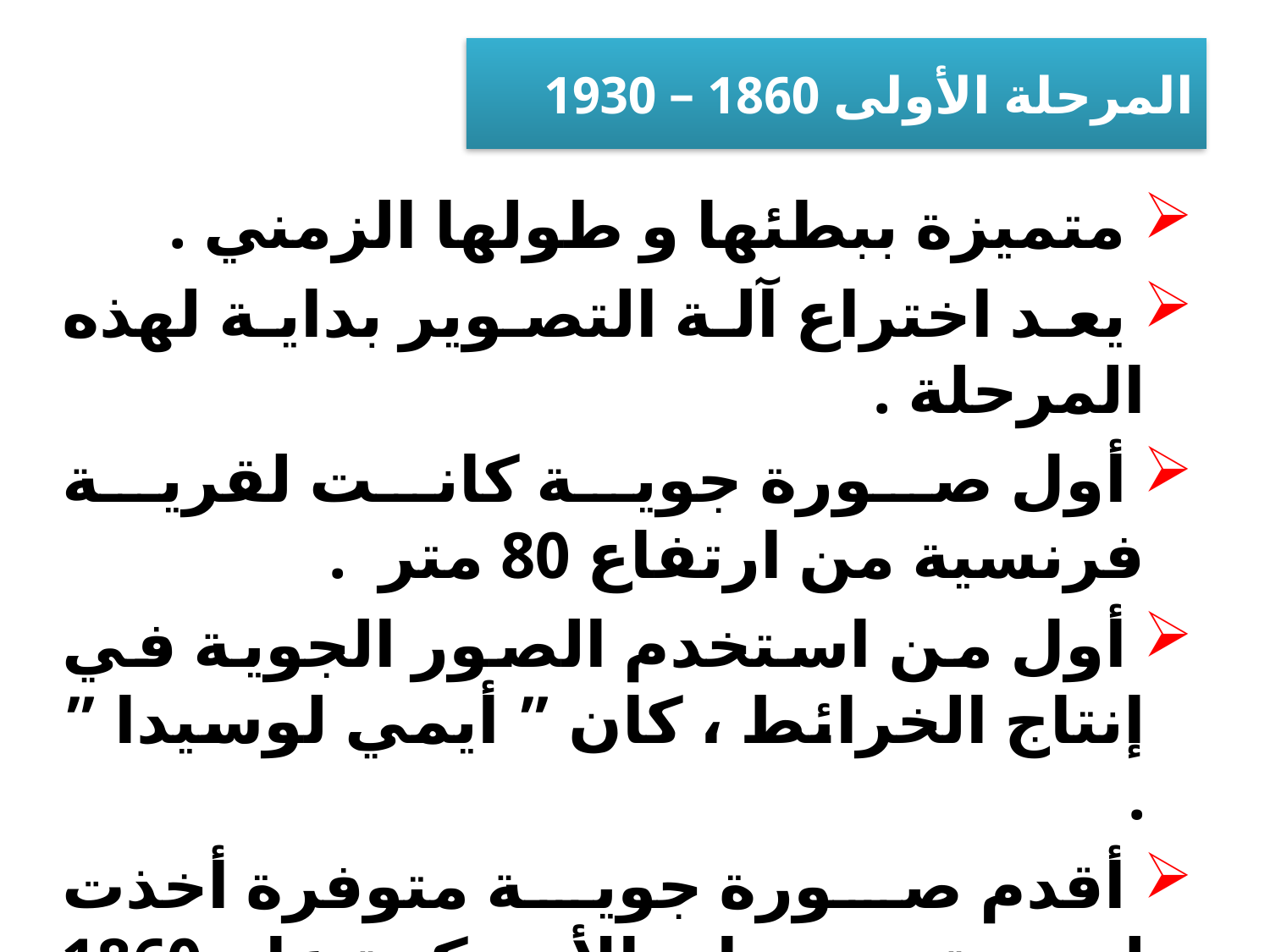

# المرحلة الأولى 1860 – 1930
 متميزة ببطئها و طولها الزمني .
 يعد اختراع آلة التصوير بداية لهذه المرحلة .
 أول صورة جوية كانت لقرية فرنسية من ارتفاع 80 متر  .
 أول من استخدم الصور الجوية في إنتاج الخرائط ، كان ” أيمي لوسيدا ” .
 أقدم صورة جوية متوفرة أخذت لمدينة بوسطن الأمريكية عام 1860 من ارتفاع 630 متر .